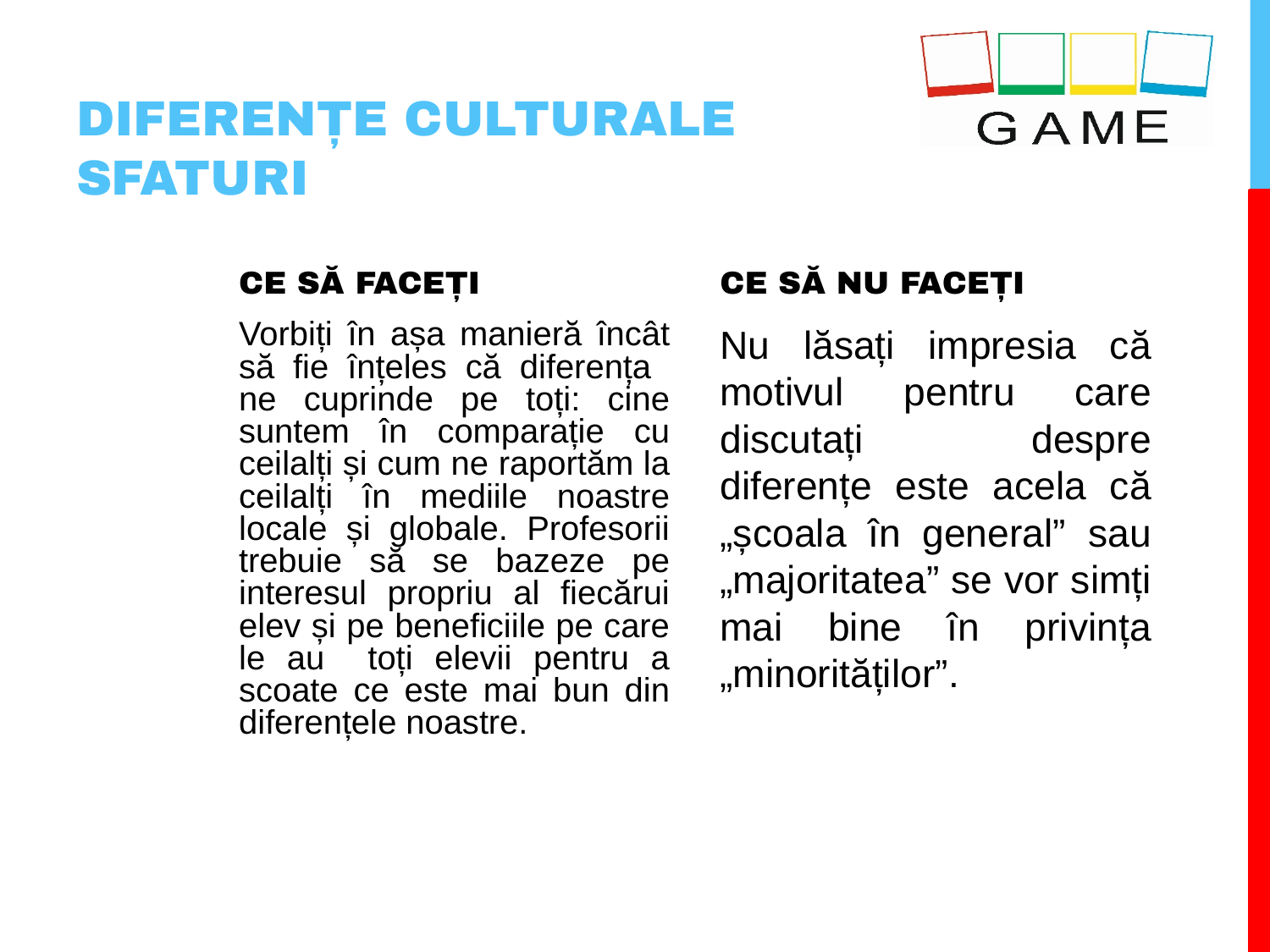

# DIFERENȚE CULTURALE SFATURI
CE SĂ FACEȚI
CE SĂ NU FACEȚI
Vorbiți în așa manieră încât să fie înțeles că diferența  ne cuprinde pe toți: cine suntem în comparație cu ceilalți și cum ne raportăm la ceilalți în mediile noastre locale și globale. Profesorii trebuie să se bazeze pe interesul propriu al fiecărui elev și pe beneficiile pe care le au  toți elevii pentru a scoate ce este mai bun din diferențele noastre.

Nu lăsați impresia că motivul pentru care discutați despre diferențe este acela că „școala în general” sau „majoritatea” se vor simți mai bine în privința „minorităților”.